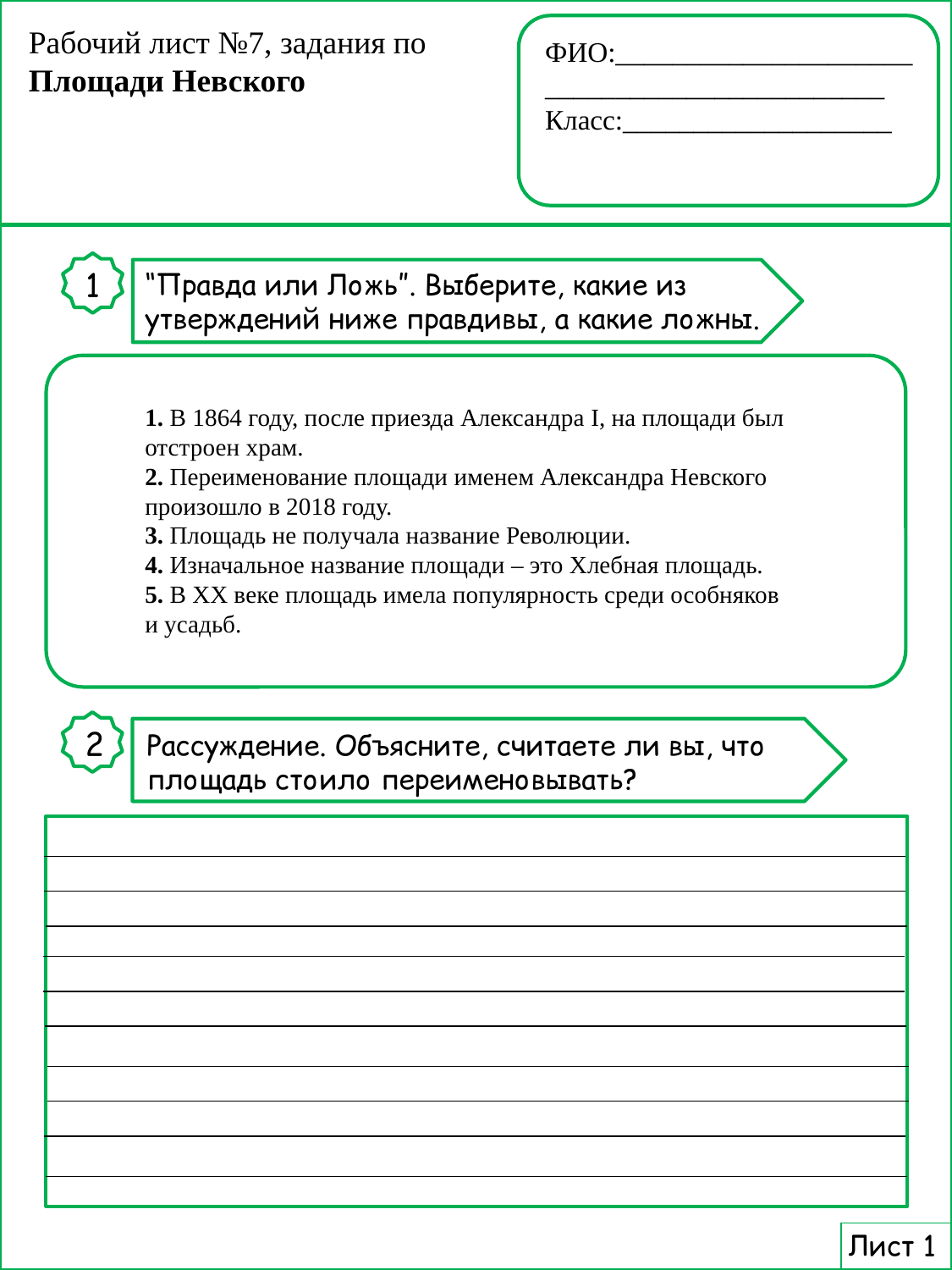

Рабочий лист №7, задания по Площади Невского

ФИО:_____________________________________________
Класс:___________________

1

“Правда или Ложь”. Выберите, какие из утверждений ниже правдивы, а какие ложны.

1. В 1864 году, после приезда Александра I, на площади был отстроен храм.
2. Переименование площади именем Александра Невского произошло в 2018 году.
3. Площадь не получала название Революции.
4. Изначальное название площади – это Хлебная площадь.
5. В XX веке площадь имела популярность среди особняков и усадьб.

2

Рассуждение. Объясните, считаете ли вы, что площадь стоило переименовывать?

Лист 1